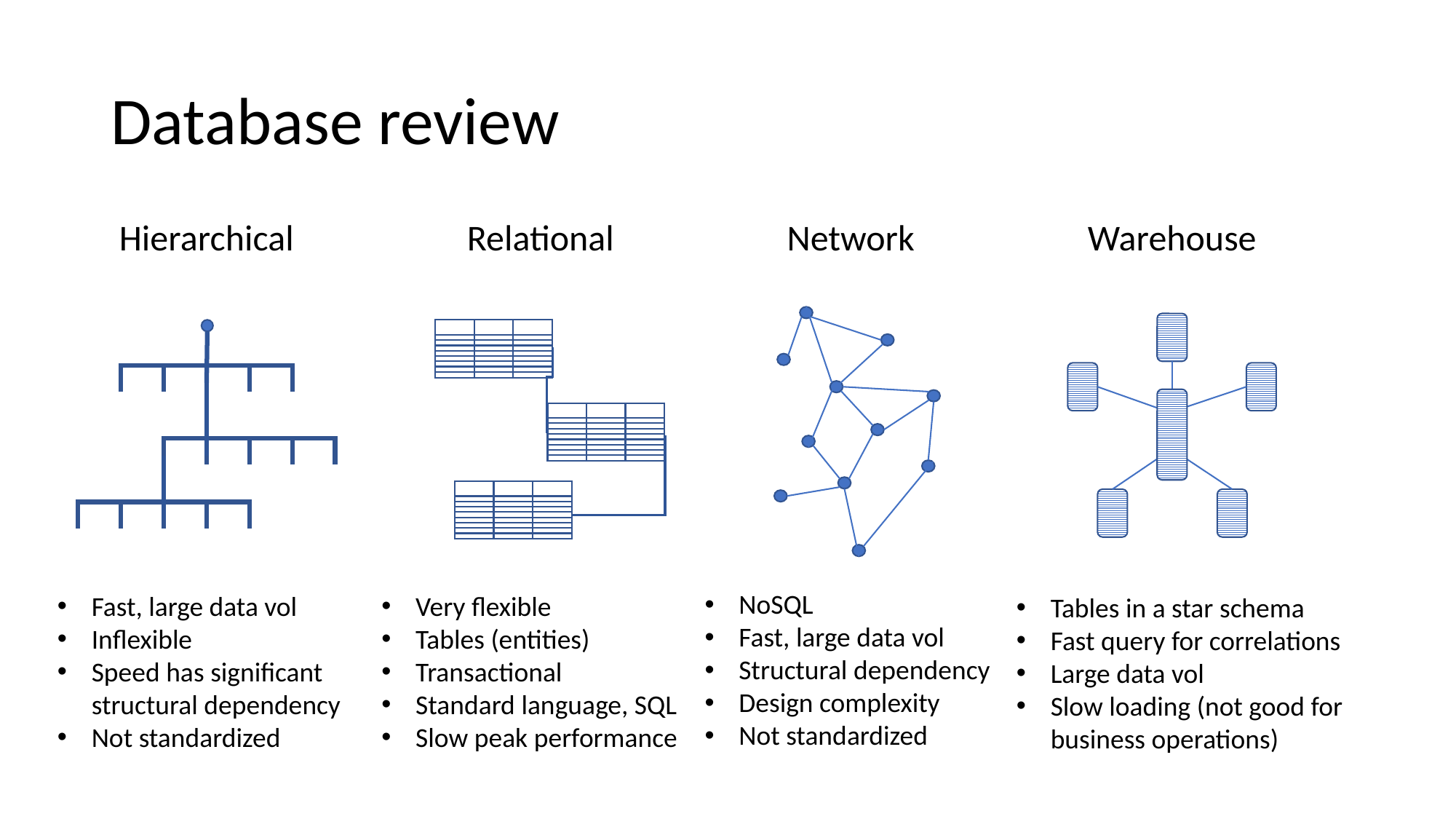

# Database review
Hierarchical

Fast, large data vol
Inflexible
Speed has significant structural dependency
Not standardized
Relational

Very flexible
Tables (entities)
Transactional
Standard language, SQL
Slow peak performance
Network

NoSQL
Fast, large data vol
Structural dependency
Design complexity
Not standardized
Warehouse

Tables in a star schema
Fast query for correlations
Large data vol
Slow loading (not good for business operations)